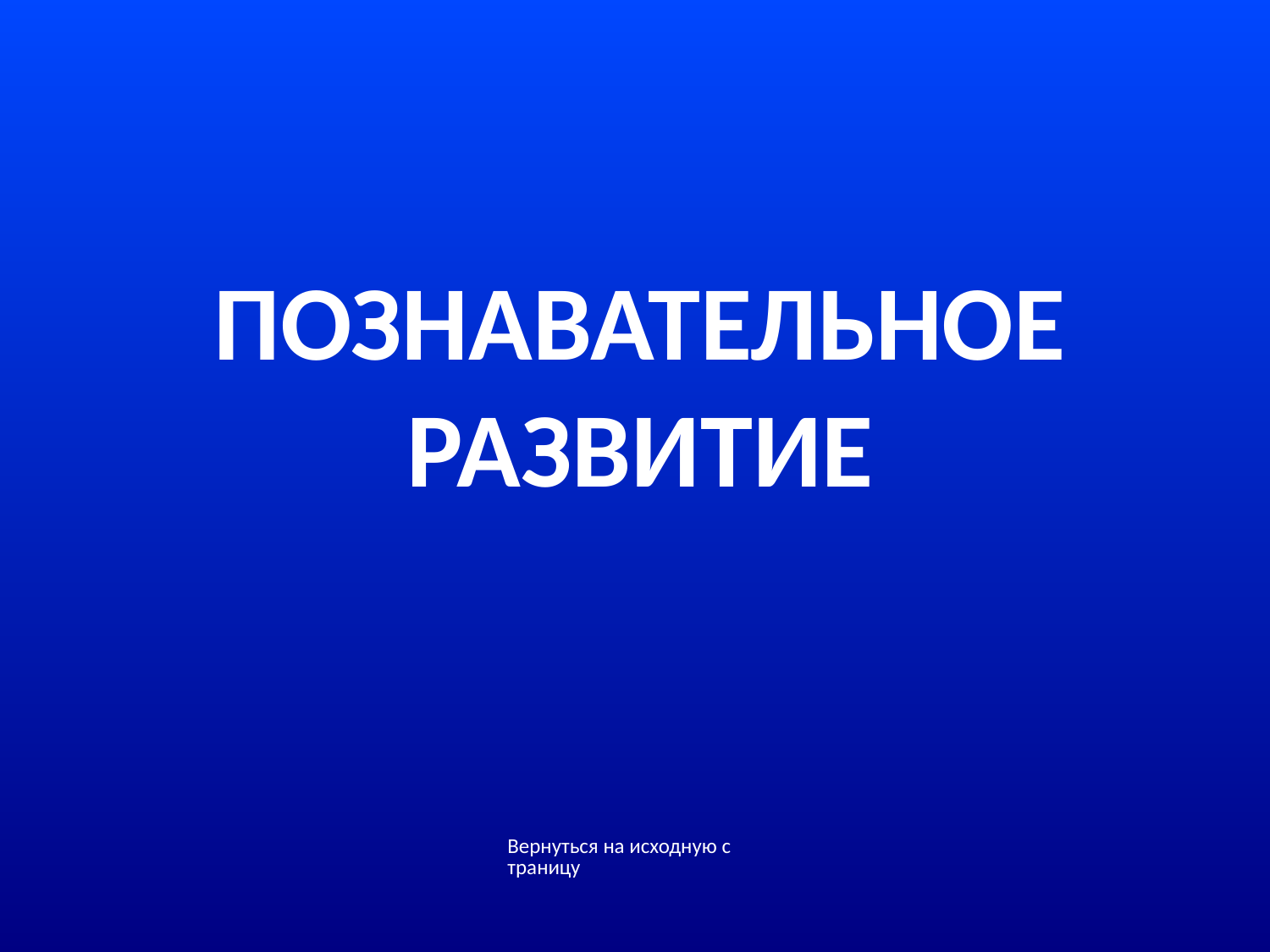

# ПОЗНАВАТЕЛЬНОЕ РАЗВИТИЕ
Вернуться на исходную страницу